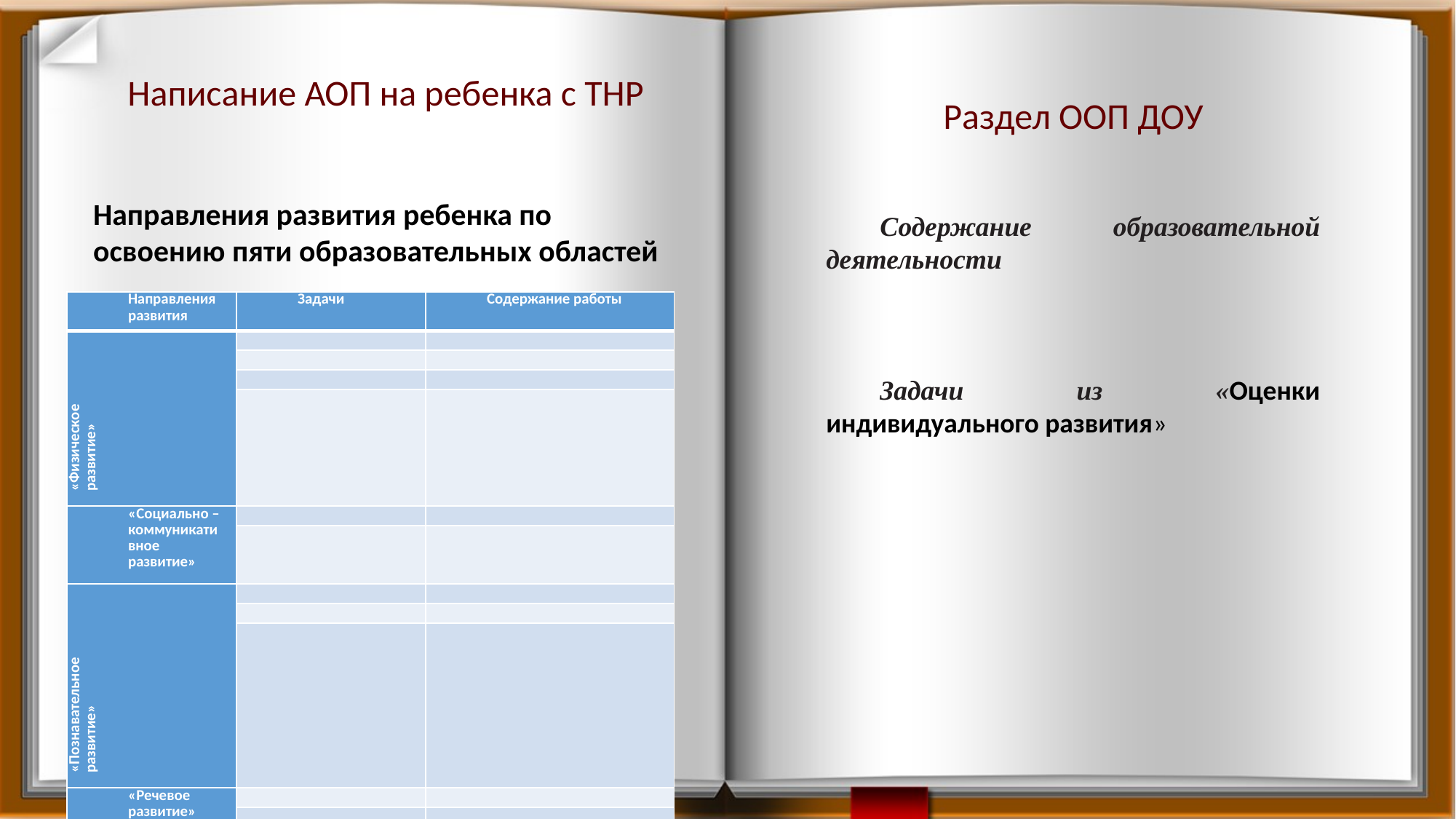

# Написание АОП на ребенка с ТНР
Раздел ООП ДОУ
Направления развития ребенка по освоению пяти образовательных областей
Содержание образовательной деятельности

Задачи из «Оценки индивидуального развития»
| Направления развития | Задачи | Содержание работы |
| --- | --- | --- |
| «Физическое развитие» |  |  |
|  |  |  |
|  |  |  |
|  |  |  |
| «Социально – коммуникати вное развитие» |  |  |
|  |  |  |
| «Познавательное развитие» |  |  |
|  |  |  |
|  |  |  |
| «Речевое развитие» |  |  |
|  |  |  |
|  |  |  |
|  |  |  |
|  |  |  |
| «Художественно – эстетическое развитие» |  |  |
|  |  |  |
|  |  |  |